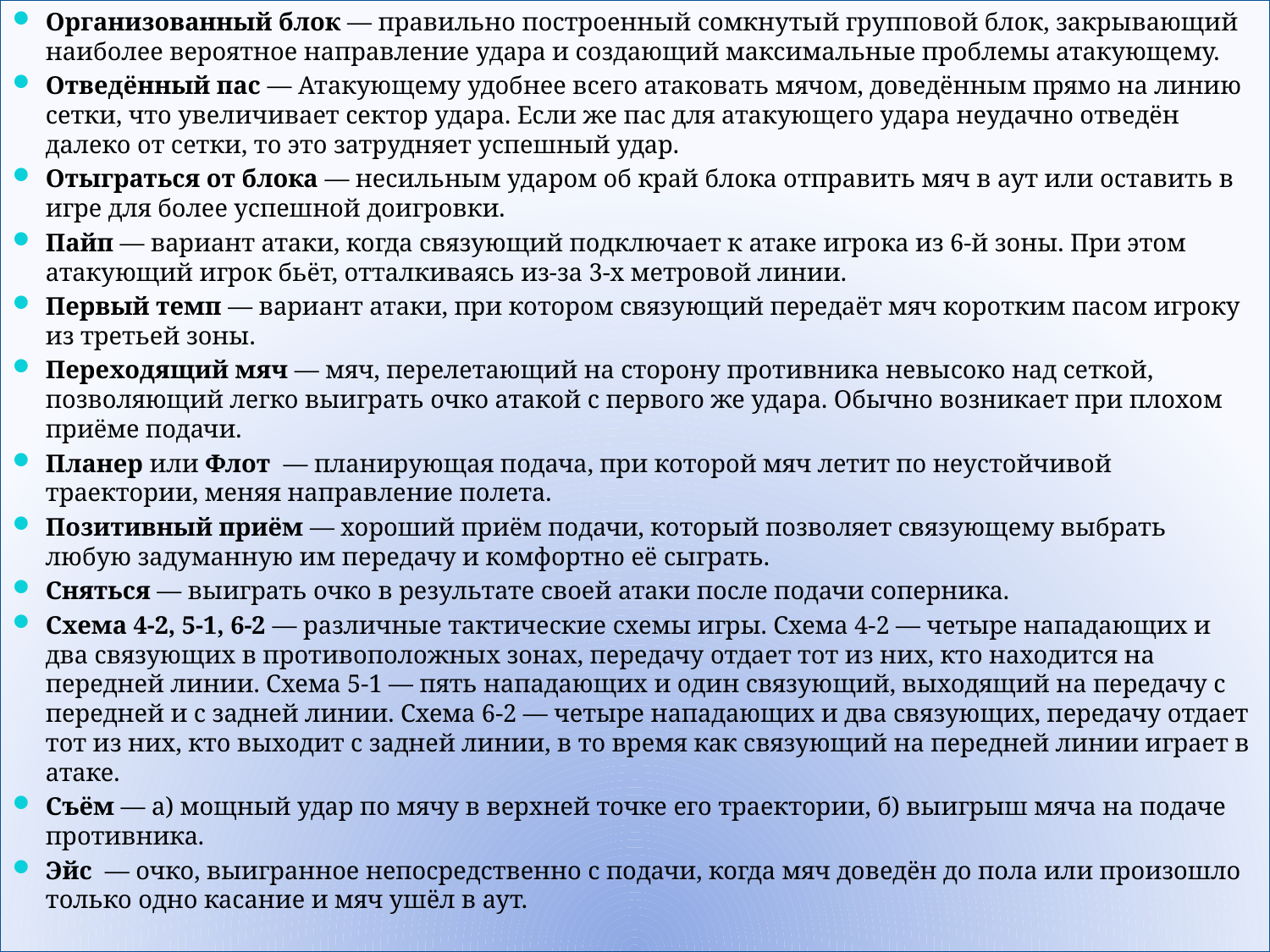

Организованный блок — правильно построенный сомкнутый групповой блок, закрывающий наиболее вероятное направление удара и создающий максимальные проблемы атакующему.
Отведённый пас — Атакующему удобнее всего атаковать мячом, доведённым прямо на линию сетки, что увеличивает сектор удара. Если же пас для атакующего удара неудачно отведён далеко от сетки, то это затрудняет успешный удар.
Отыграться от блока — несильным ударом об край блока отправить мяч в аут или оставить в игре для более успешной доигровки.
Пайп — вариант атаки, когда связующий подключает к атаке игрока из 6-й зоны. При этом атакующий игрок бьёт, отталкиваясь из-за 3-х метровой линии.
Первый темп — вариант атаки, при котором связующий передаёт мяч коротким пасом игроку из третьей зоны.
Переходящий мяч — мяч, перелетающий на сторону противника невысоко над сеткой, позволяющий легко выиграть очко атакой с первого же удара. Обычно возникает при плохом приёме подачи.
Планер или Флот  — планирующая подача, при которой мяч летит по неустойчивой траектории, меняя направление полета.
Позитивный приём — хороший приём подачи, который позволяет связующему выбрать любую задуманную им передачу и комфортно её сыграть.
Сняться — выиграть очко в результате своей атаки после подачи соперника.
Схема 4-2, 5-1, 6-2 — различные тактические схемы игры. Схема 4-2 — четыре нападающих и два связующих в противоположных зонах, передачу отдает тот из них, кто находится на передней линии. Схема 5-1 — пять нападающих и один связующий, выходящий на передачу с передней и с задней линии. Схема 6-2 — четыре нападающих и два связующих, передачу отдает тот из них, кто выходит с задней линии, в то время как связующий на передней линии играет в атаке.
Съём — а) мощный удар по мячу в верхней точке его траектории, б) выигрыш мяча на подаче противника.
Эйс  — очко, выигранное непосредственно с подачи, когда мяч доведён до пола или произошло только одно касание и мяч ушёл в аут.